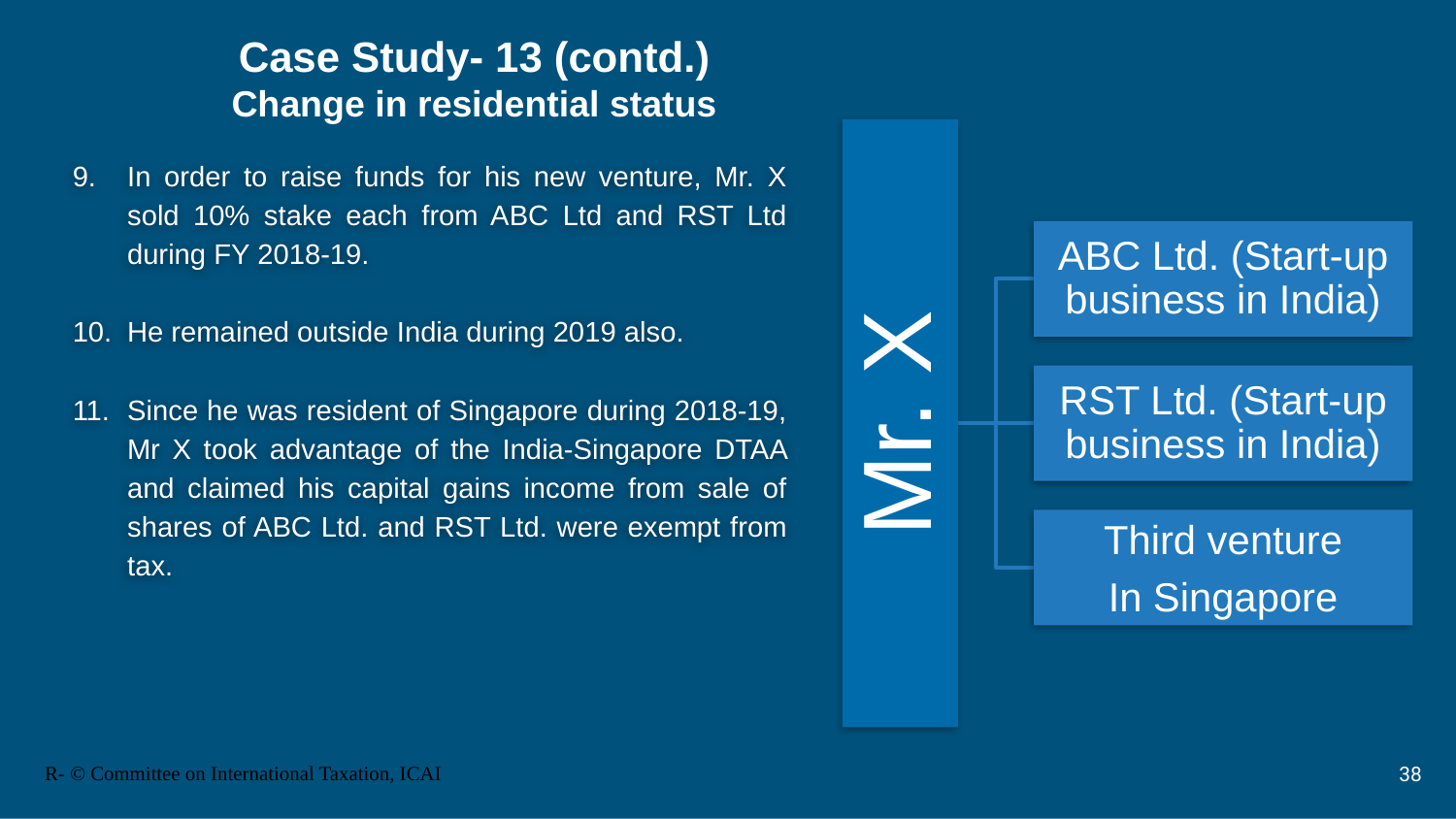

Case Study- 13 (contd.)
Change in residential status

Mr. X
ABC Ltd. (Start-up business in India)
RST Ltd. (Start-up business in India)

Third venture
In Singapore

In order to raise funds for his new venture, Mr. X sold 10% stake each from ABC Ltd and RST Ltd during FY 2018-19.

He remained outside India during 2019 also.

Since he was resident of Singapore during 2018-19, Mr X took advantage of the India-Singapore DTAA and claimed his capital gains income from sale of shares of ABC Ltd. and RST Ltd. were exempt from tax.

38
R- © Committee on International Taxation, ICAI